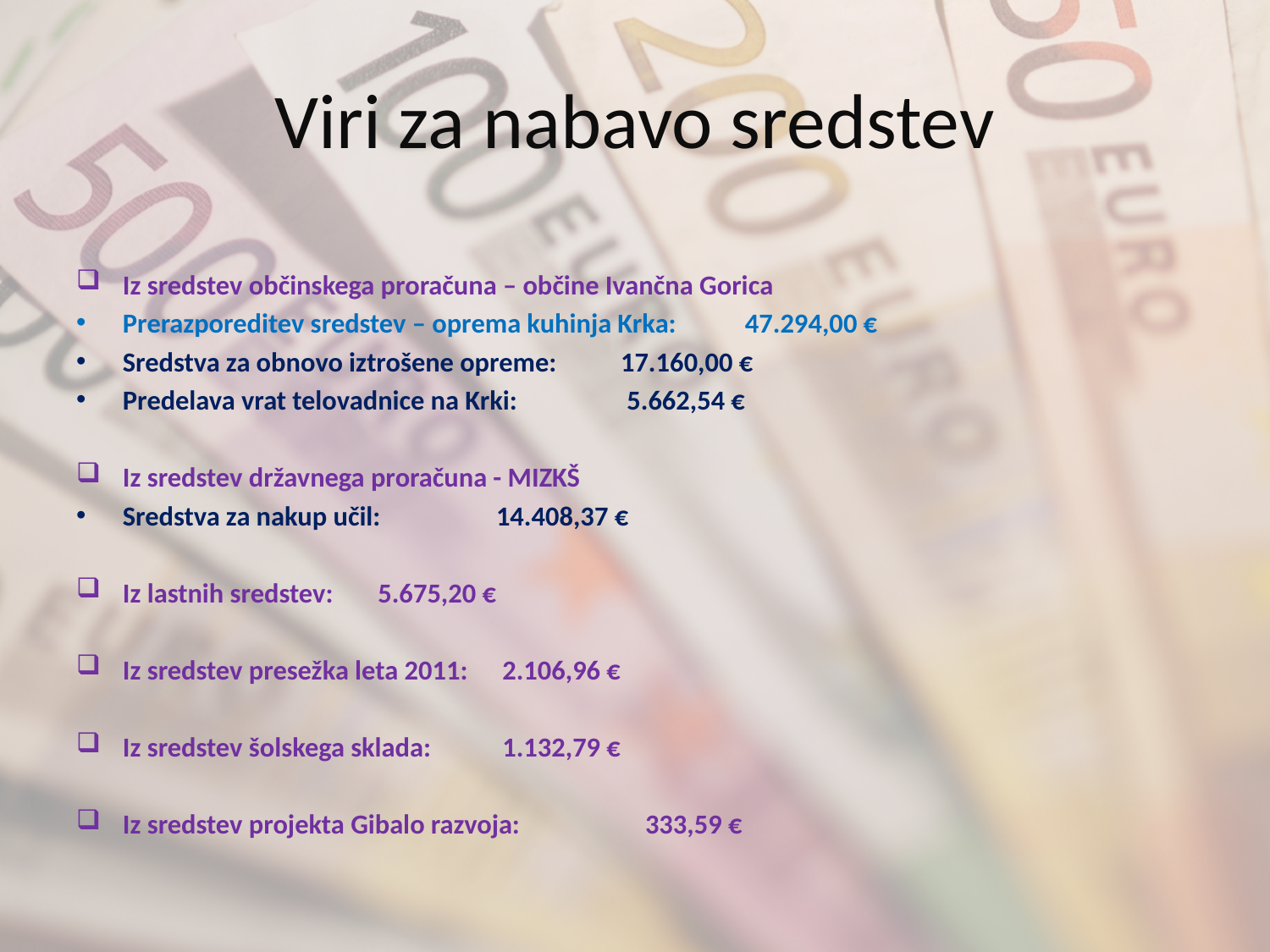

# Viri za nabavo sredstev

Iz sredstev občinskega proračuna – občine Ivančna Gorica
Prerazporeditev sredstev – oprema kuhinja Krka:		47.294,00 €
Sredstva za obnovo iztrošene opreme:			17.160,00 €
Predelava vrat telovadnice na Krki:			 5.662,54 €

Iz sredstev državnega proračuna - MIZKŠ
Sredstva za nakup učil:				14.408,37 €

Iz lastnih sredstev:				 5.675,20 €

Iz sredstev presežka leta 2011:			 2.106,96 €

Iz sredstev šolskega sklada:				 1.132,79 €

Iz sredstev projekta Gibalo razvoja:			    333,59 €